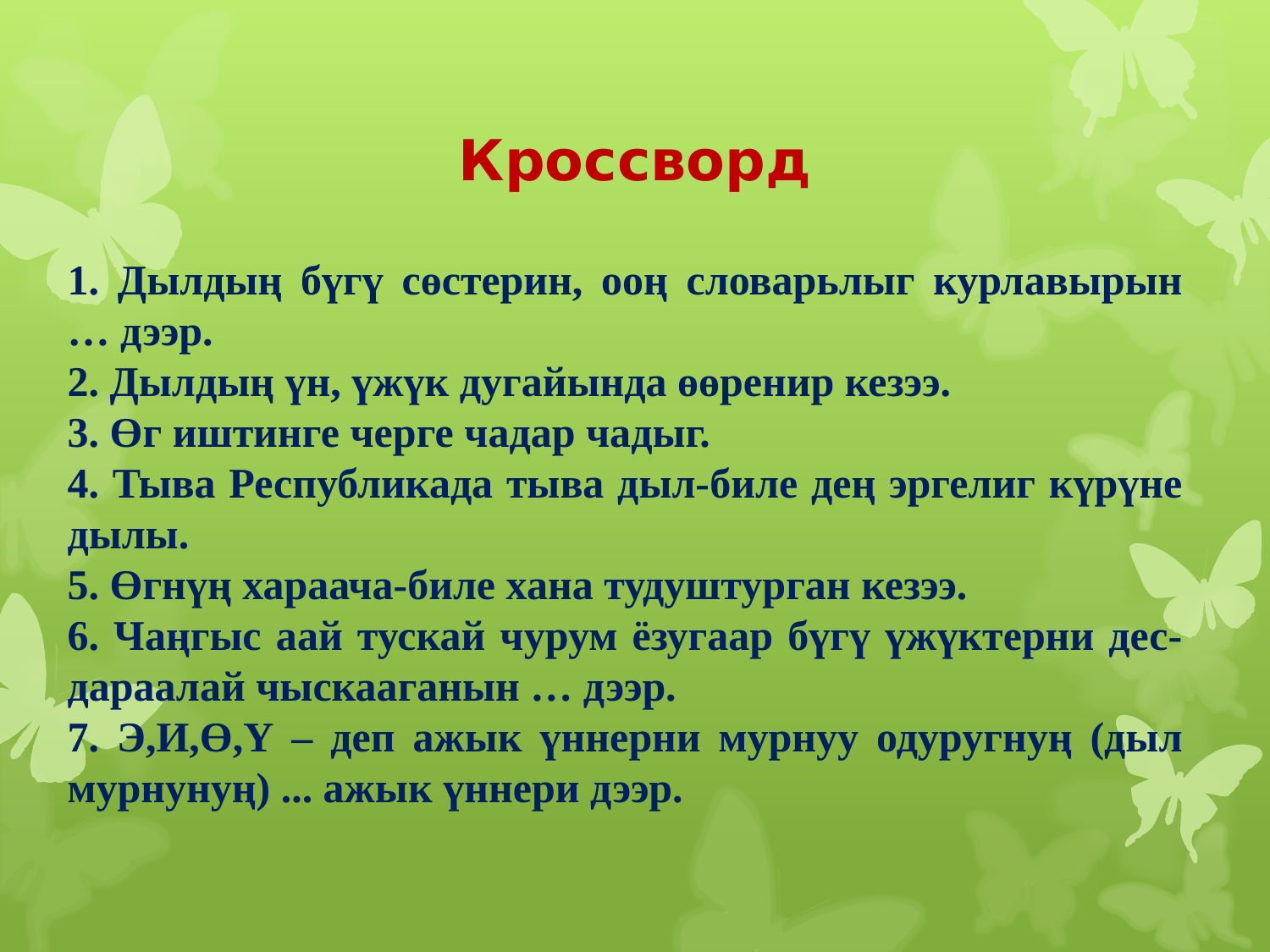

# Кроссворд
1. Дылдың бүгү сөстерин, ооң словарьлыг курлавырын … дээр.
2. Дылдың үн, үжүк дугайында өөренир кезээ.
3. Өг иштинге черге чадар чадыг.
4. Тыва Республикада тыва дыл-биле дең эргелиг күрүне дылы.
5. Өгнүң хараача-биле хана тудуштурган кезээ.
6. Чаңгыс аай тускай чурум ёзугаар бүгү үжүктерни дес-дараалай чыскааганын … дээр.
7. Э,И,Ө,Ү – деп ажык үннерни мурнуу одуругнуң (дыл мурнунуң) ... ажык үннери дээр.